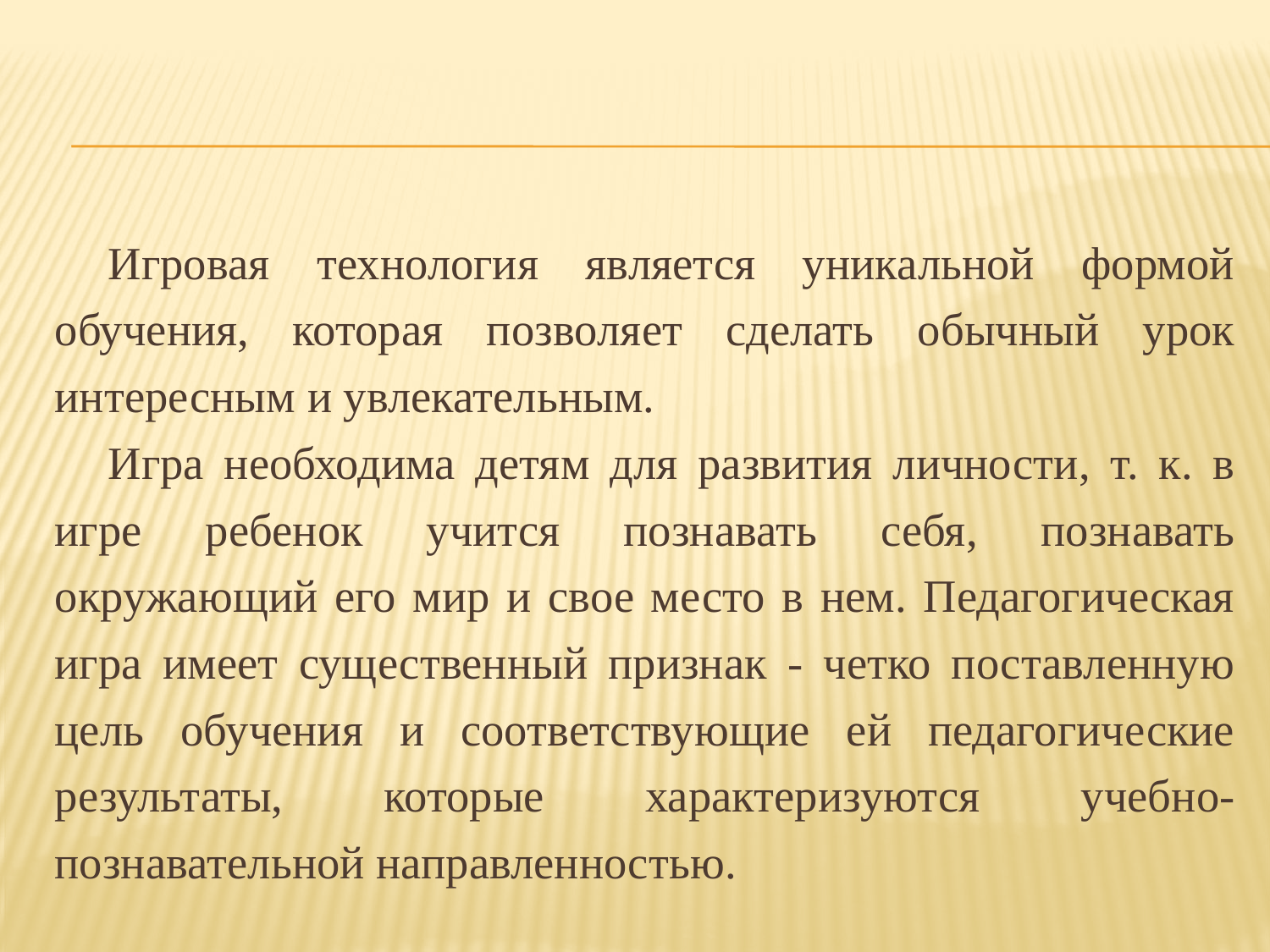

#
Игровая технология является уникальной формой обучения, которая позволяет сделать обычный урок интересным и увлекательным.
Игра необходима детям для развития личности, т. к. в игре ребенок учится познавать себя, познавать окружающий его мир и свое место в нем. Педагогическая игра имеет существенный признак - четко поставленную цель обучения и соответствующие ей педагогические результаты, которые характеризуются учебно-познавательной направленностью.